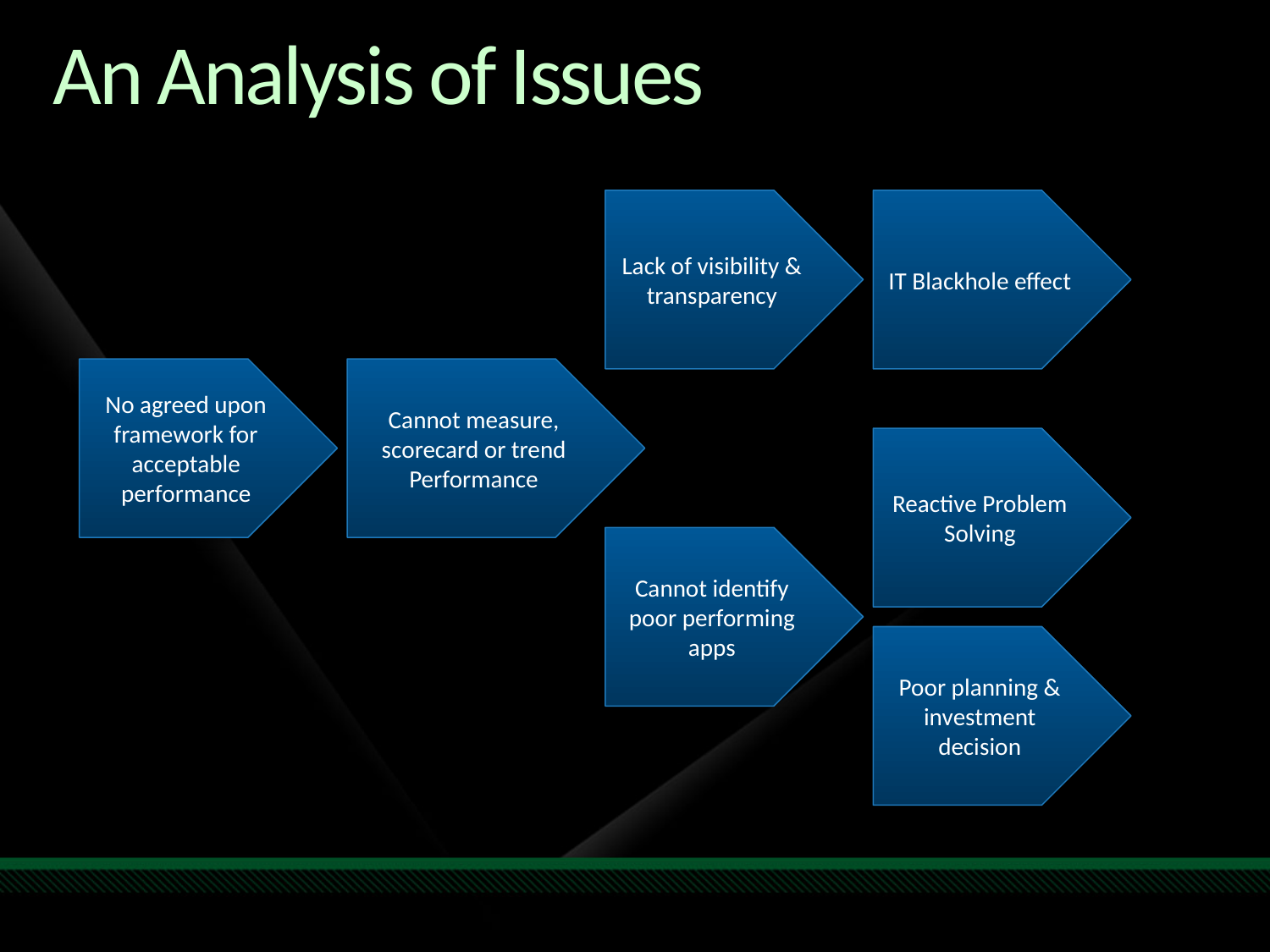

# An Analysis of Issues
Lack of visibility & transparency
IT Blackhole effect
No agreed upon framework for acceptable performance
Cannot measure, scorecard or trend Performance
Reactive Problem Solving
Cannot identify poor performing apps
Poor planning & investment decision